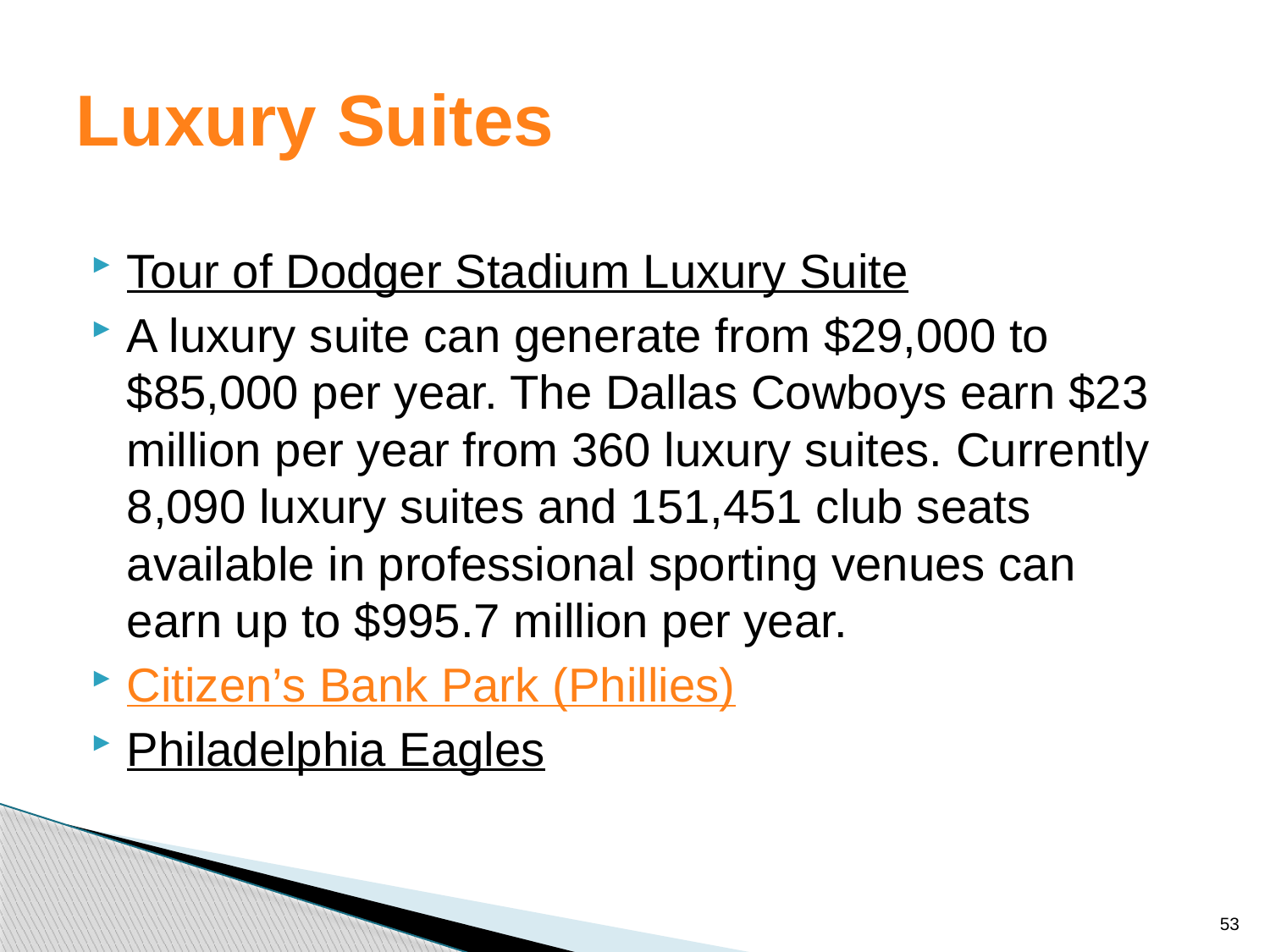

# Luxury Suites
Tour of Dodger Stadium Luxury Suite
A luxury suite can generate from $29,000 to $85,000 per year. The Dallas Cowboys earn $23 million per year from 360 luxury suites. Currently 8,090 luxury suites and 151,451 club seats available in professional sporting venues can earn up to $995.7 million per year.
Citizen’s Bank Park (Phillies)
Philadelphia Eagles

53